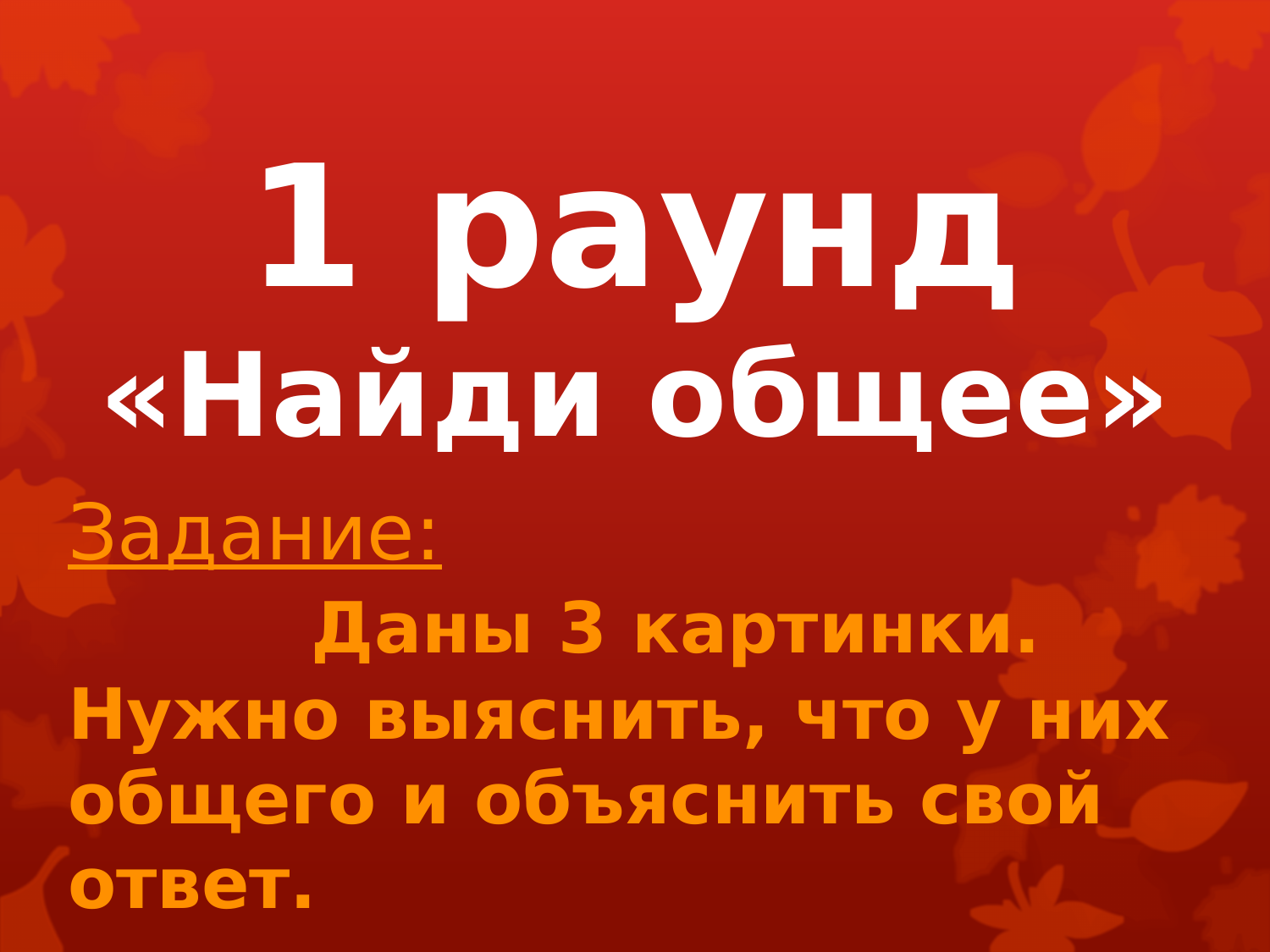

# 1 раунд «Найди общее»
Задание:                                      Даны 3 картинки. Нужно выяснить, что у них общего и объяснить свой ответ.